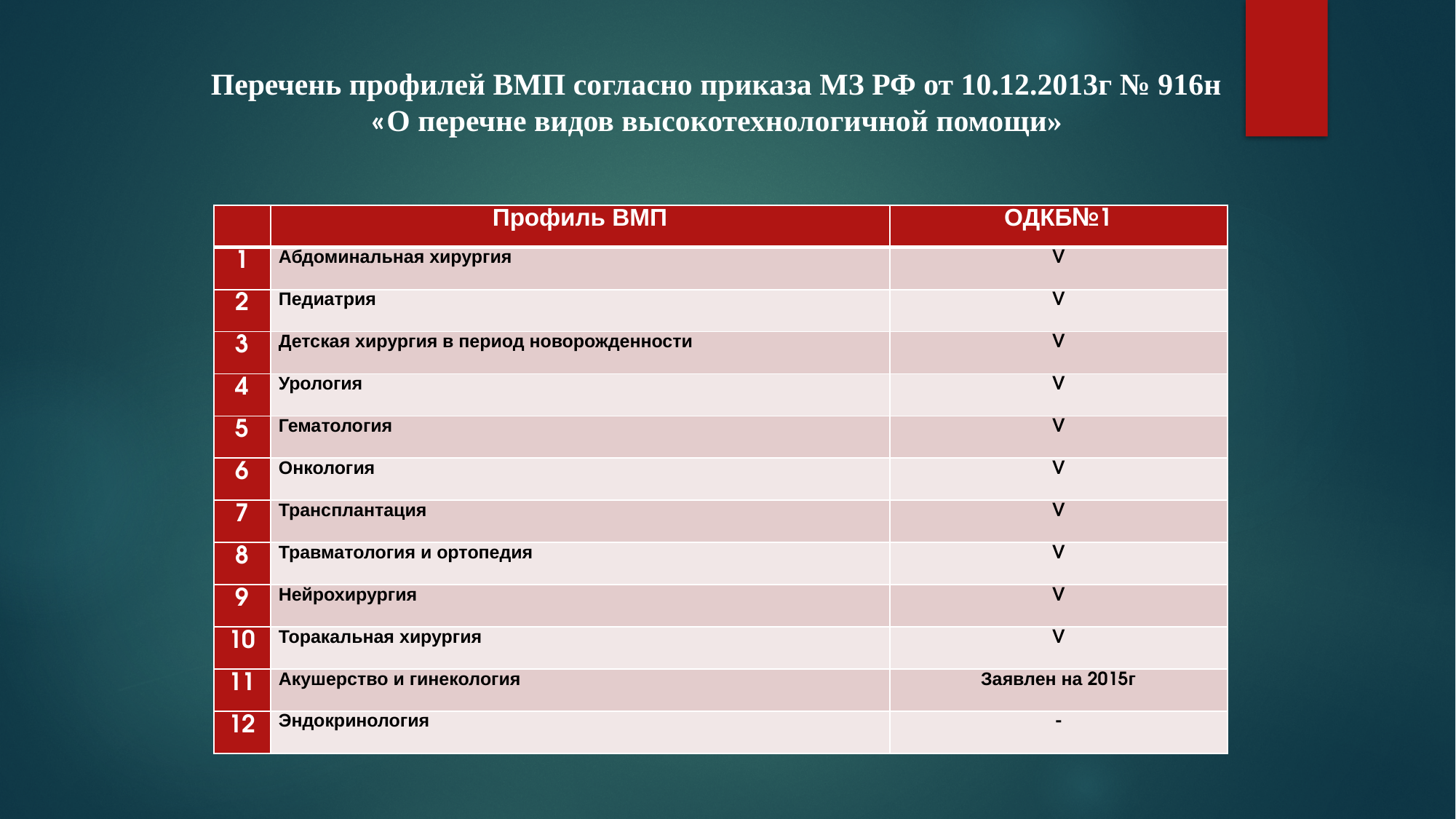

Перечень профилей ВМП согласно приказа МЗ РФ от 10.12.2013г № 916н
«О перечне видов высокотехнологичной помощи»

|  | Профиль ВМП | ОДКБ№1 |
| --- | --- | --- |
| 1 | Абдоминальная хирургия | V |
| 2 | Педиатрия | V |
| 3 | Детская хирургия в период новорожденности | V |
| 4 | Урология | V |
| 5 | Гематология | V |
| 6 | Онкология | V |
| 7 | Трансплантация | V |
| 8 | Травматология и ортопедия | V |
| 9 | Нейрохирургия | V |
| 10 | Торакальная хирургия | V |
| 11 | Акушерство и гинекология | Заявлен на 2015г |
| 12 | Эндокринология | - |